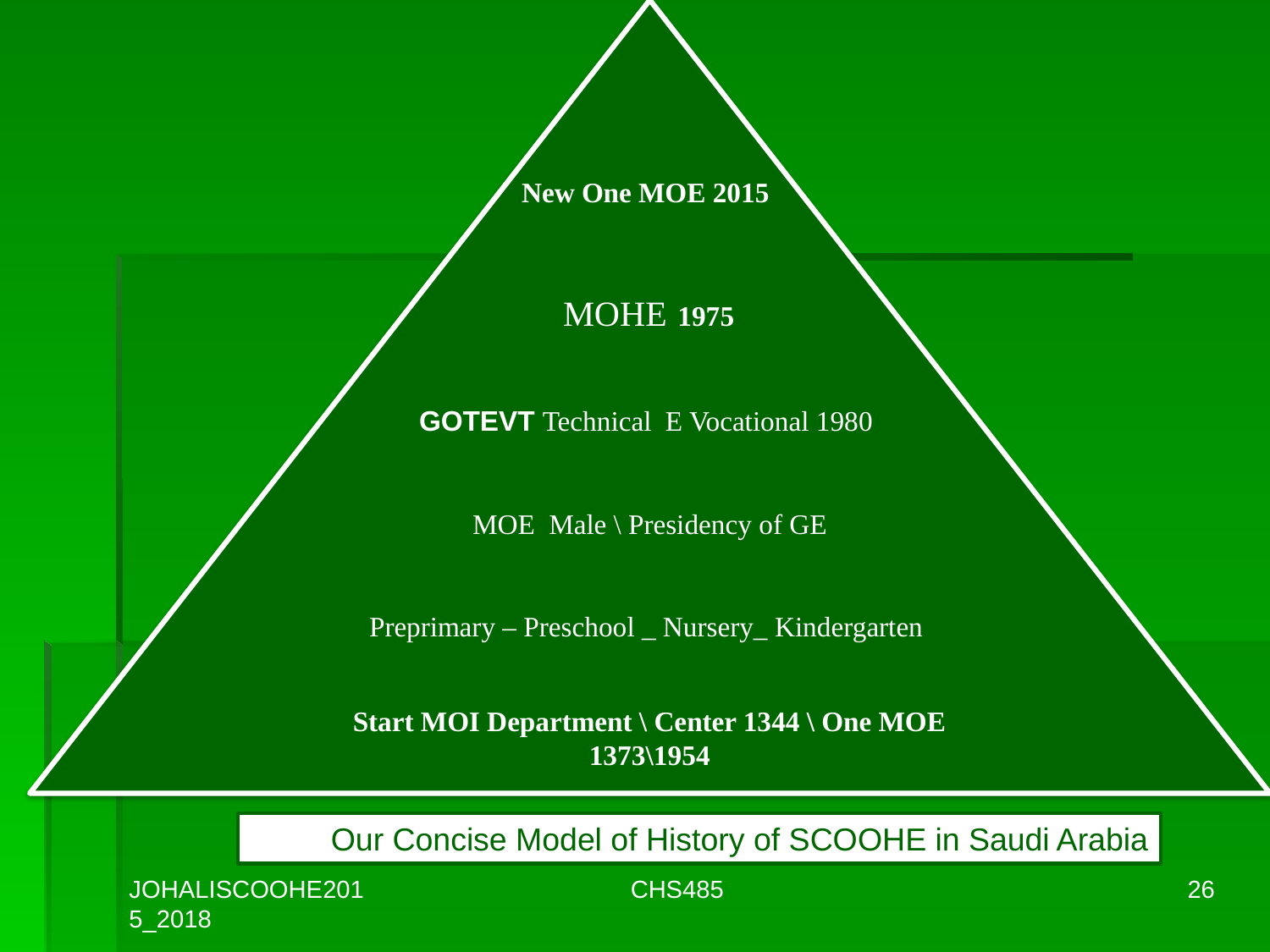

GOTEVT Technical  E Vocational 1980

MOE  Male \ Presidency of GE

Preprimary – Preschool _ Nursery_ Kindergarten

Start MOI Department \ Center 1344 \ One MOE 1373\1954
New One MOE 2015
MOHE 1975
Our Concise Model of History of SCOOHE in Saudi Arabia
JOHALISCOOHE2015_2018
CHS485
26